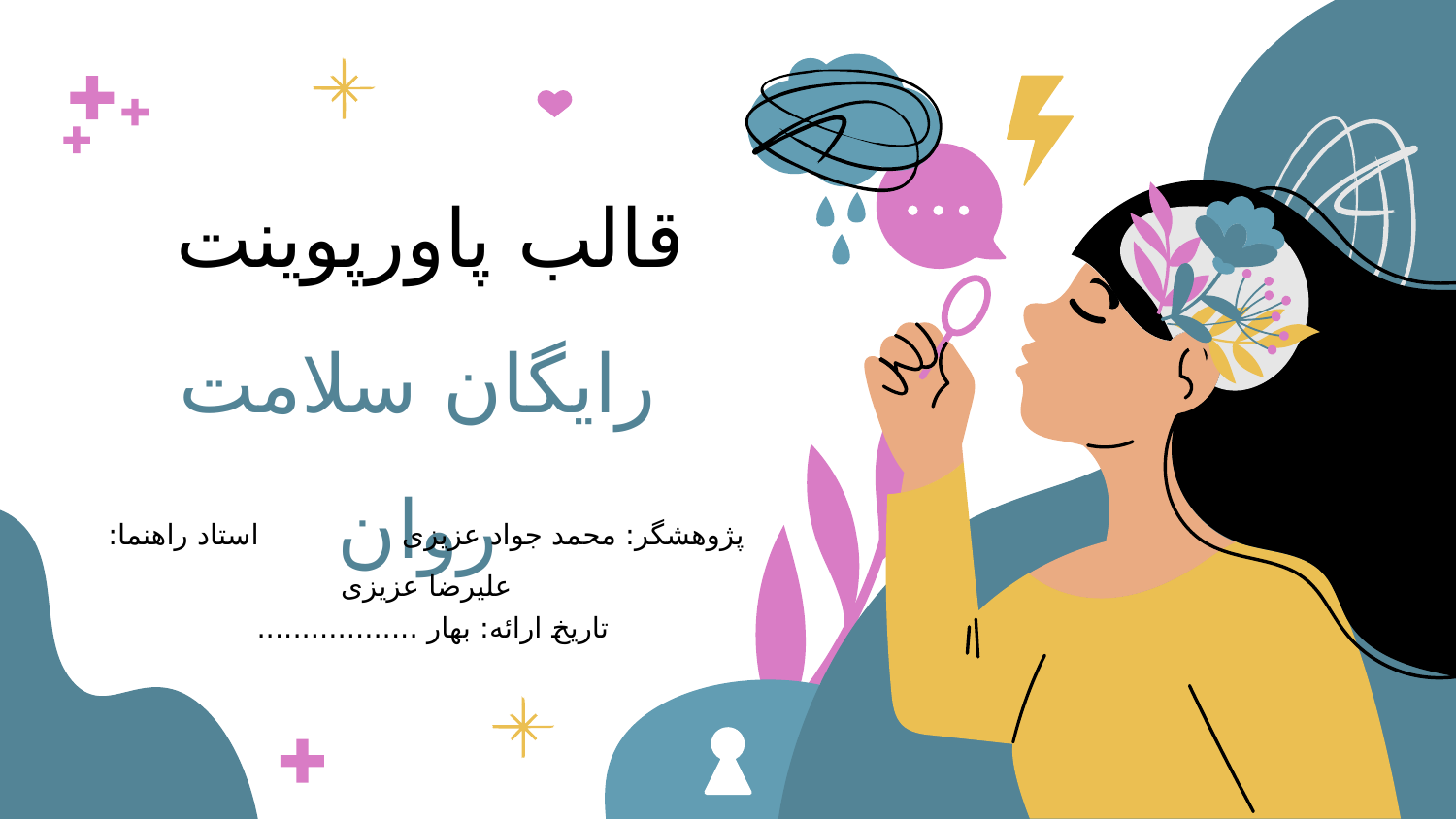

قالب پاورپوینت
رایگان سلامت روان
پژوهشگر: محمد جواد عزیزی                استاد راهنما: علیرضا عزیزی

تاریخ ارائه: بهار ..................